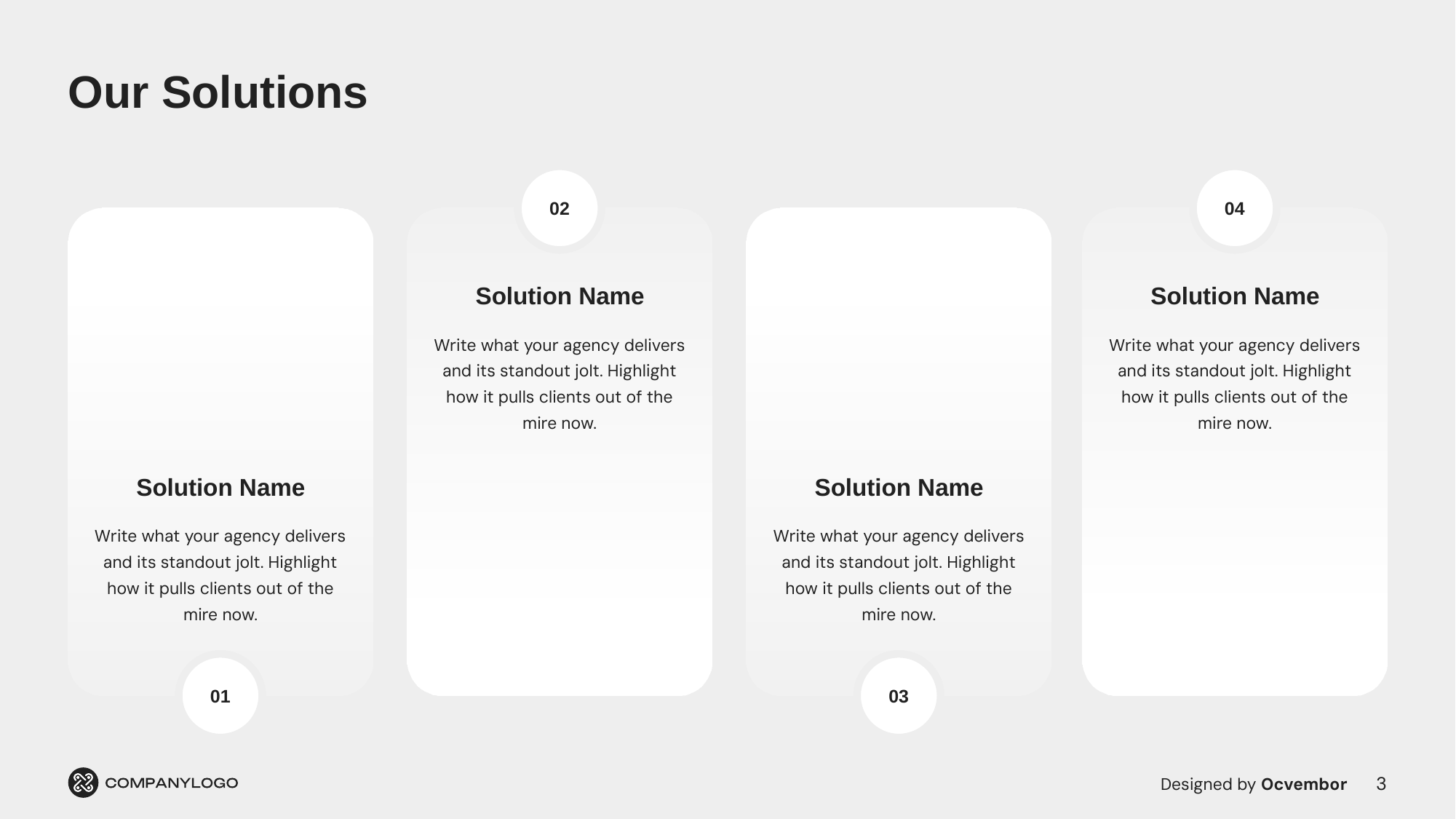

# Our Solutions
02
04

Solution Name
Solution Name
Write what your agency delivers and its standout jolt. Highlight how it pulls clients out of the mire now.
Write what your agency delivers and its standout jolt. Highlight how it pulls clients out of the mire now.
Solution Name
Solution Name

Write what your agency delivers and its standout jolt. Highlight how it pulls clients out of the mire now.
Write what your agency delivers and its standout jolt. Highlight how it pulls clients out of the mire now.
01
03